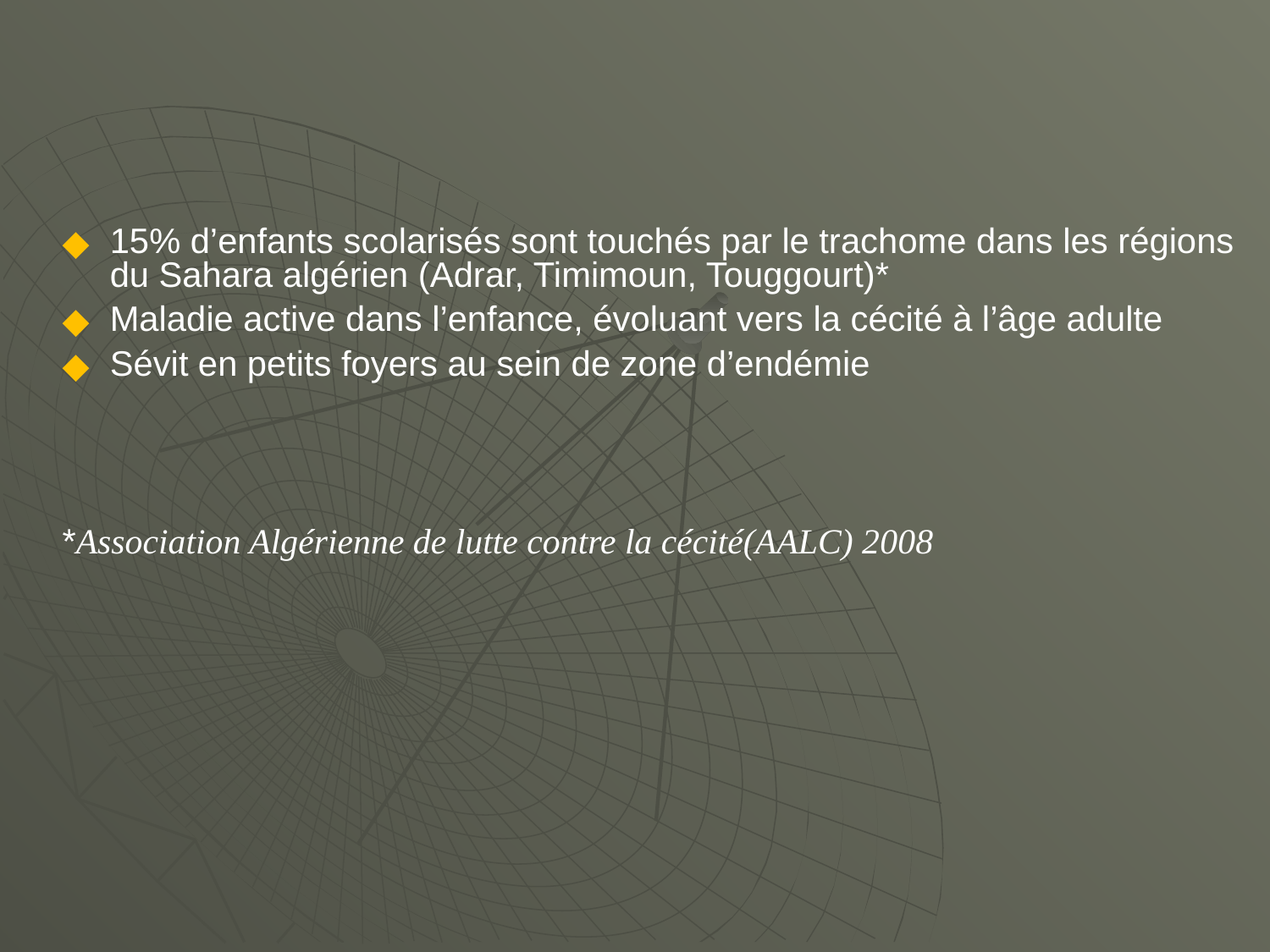

#
15% d’enfants scolarisés sont touchés par le trachome dans les régions du Sahara algérien (Adrar, Timimoun, Touggourt)*
Maladie active dans l’enfance, évoluant vers la cécité à l’âge adulte
Sévit en petits foyers au sein de zone d’endémie

*Association Algérienne de lutte contre la cécité(AALC) 2008